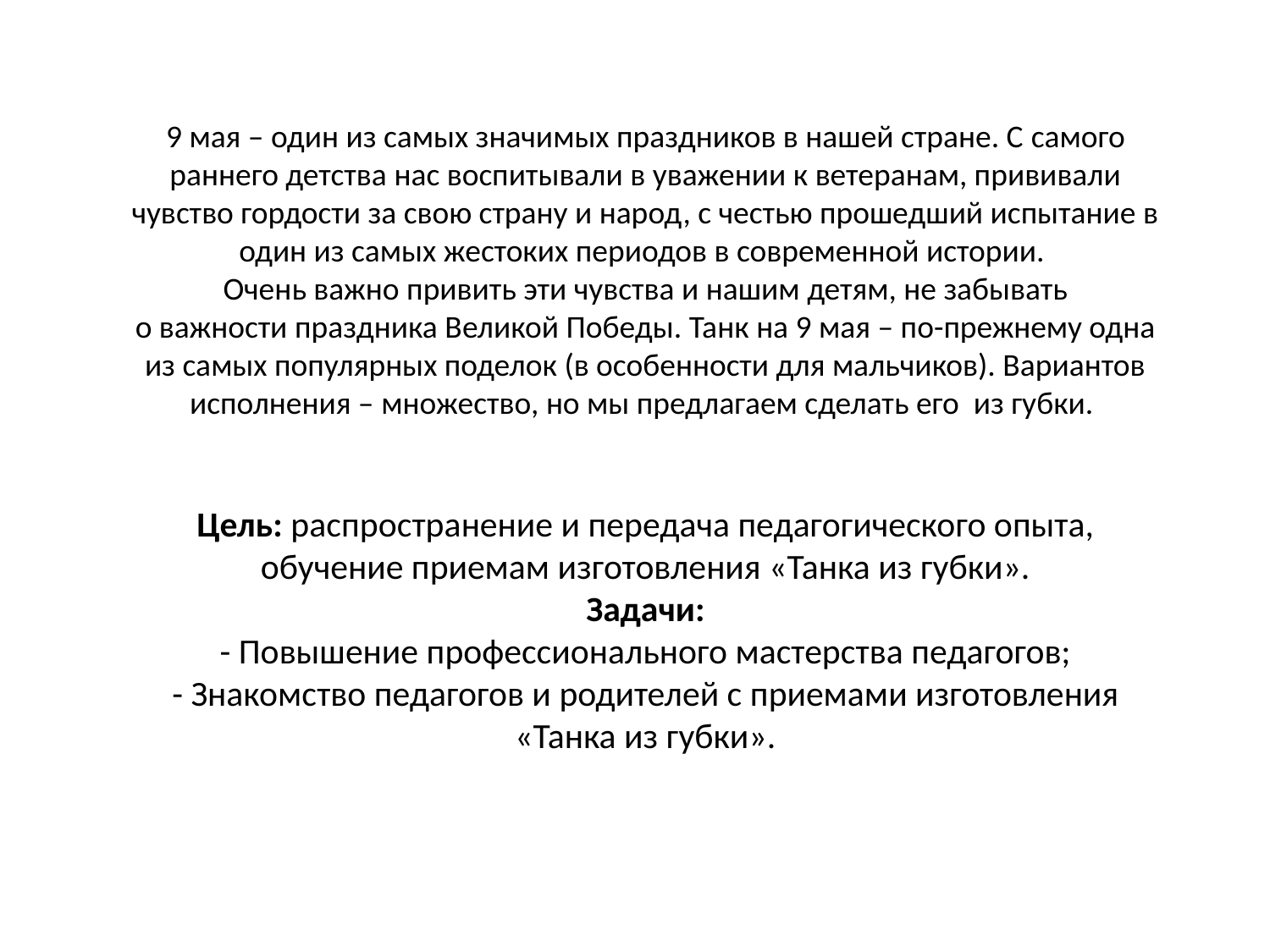

# 9 мая – один из самых значимых праздников в нашей стране. С самого раннего детства нас воспитывали в уважении к ветеранам, прививали чувство гордости за свою страну и народ, с честью прошедший испытание в один из самых жестоких периодов в современной истории.  Очень важно привить эти чувства и нашим детям, не забывать о важности праздника Великой Победы. Танк на 9 мая – по-прежнему одна из самых популярных поделок (в особенности для мальчиков). Вариантов исполнения – множество, но мы предлагаем сделать его  из губки.  Цель: распространение и передача педагогического опыта, обучение приемам изготовления «Танка из губки». Задачи: - Повышение профессионального мастерства педагогов; - Знакомство педагогов и родителей с приемами изготовления «Танка из губки».